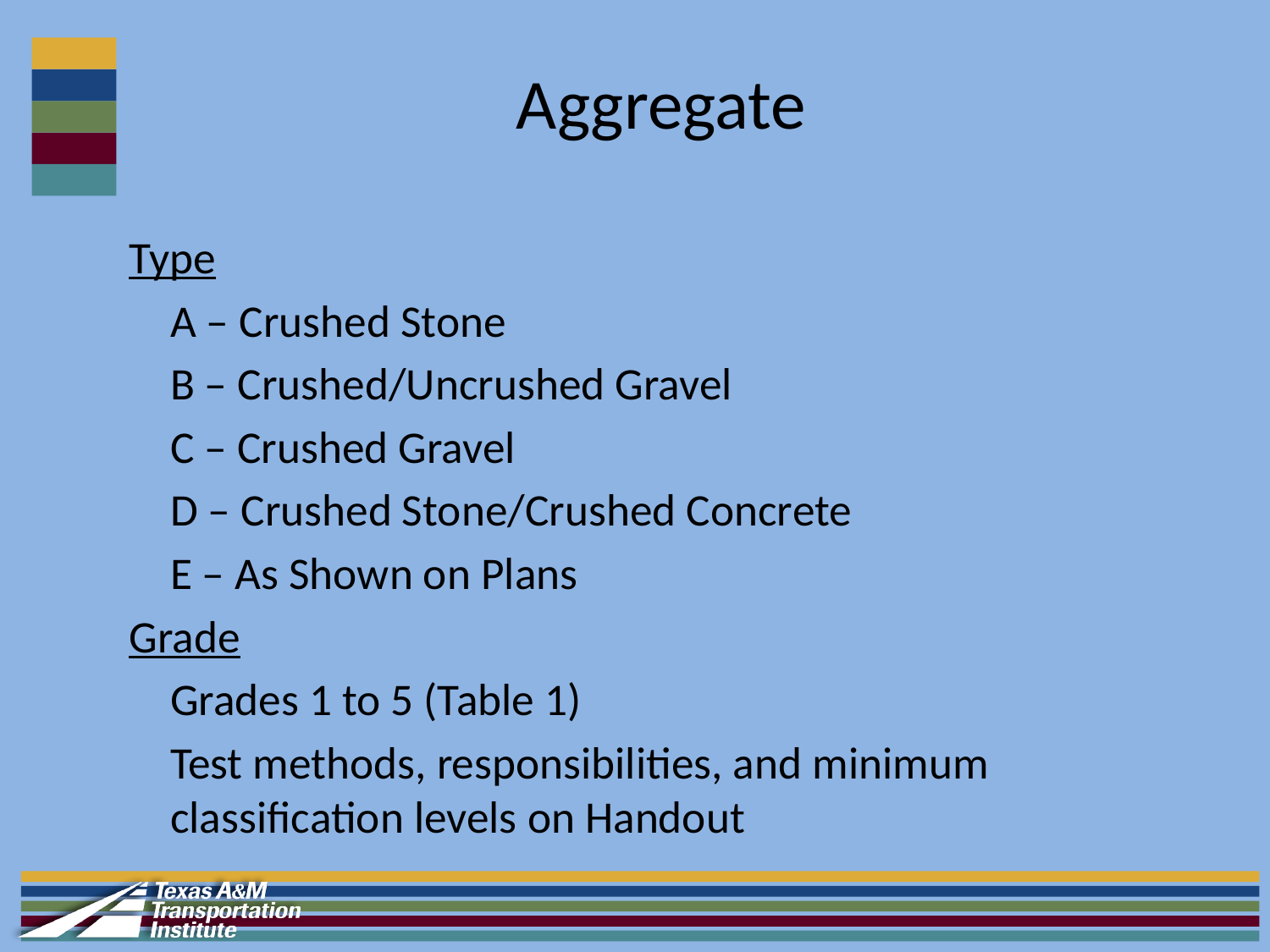

# Aggregate
Type
	A – Crushed Stone
	B – Crushed/Uncrushed Gravel
	C – Crushed Gravel
	D – Crushed Stone/Crushed Concrete
	E – As Shown on Plans
Grade
	Grades 1 to 5 (Table 1)
	Test methods, responsibilities, and minimum classification levels on Handout